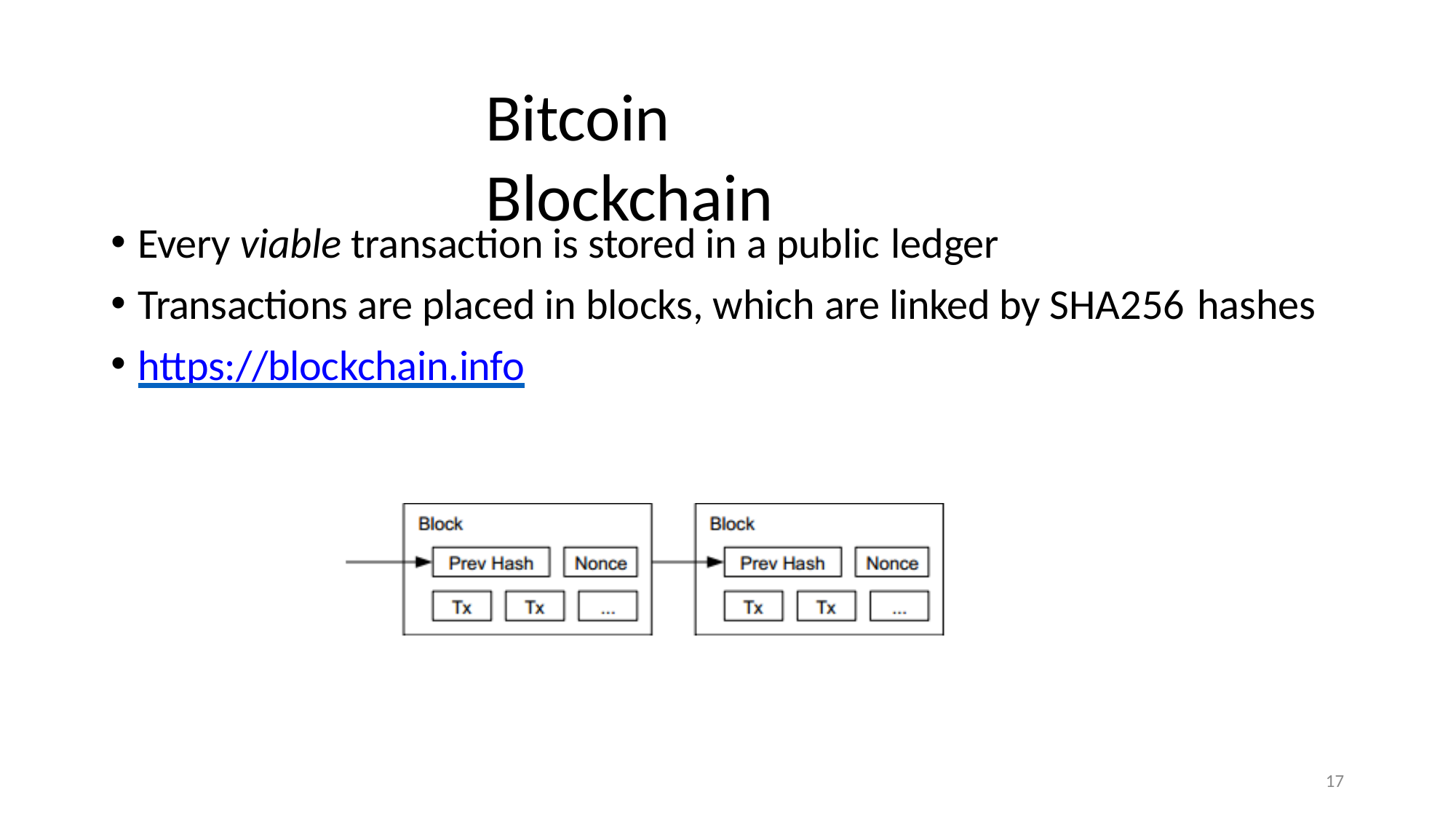

# Bitcoin Blockchain
Every viable transaction is stored in a public ledger
Transactions are placed in blocks, which are linked by SHA256 hashes
https://blockchain.info

17